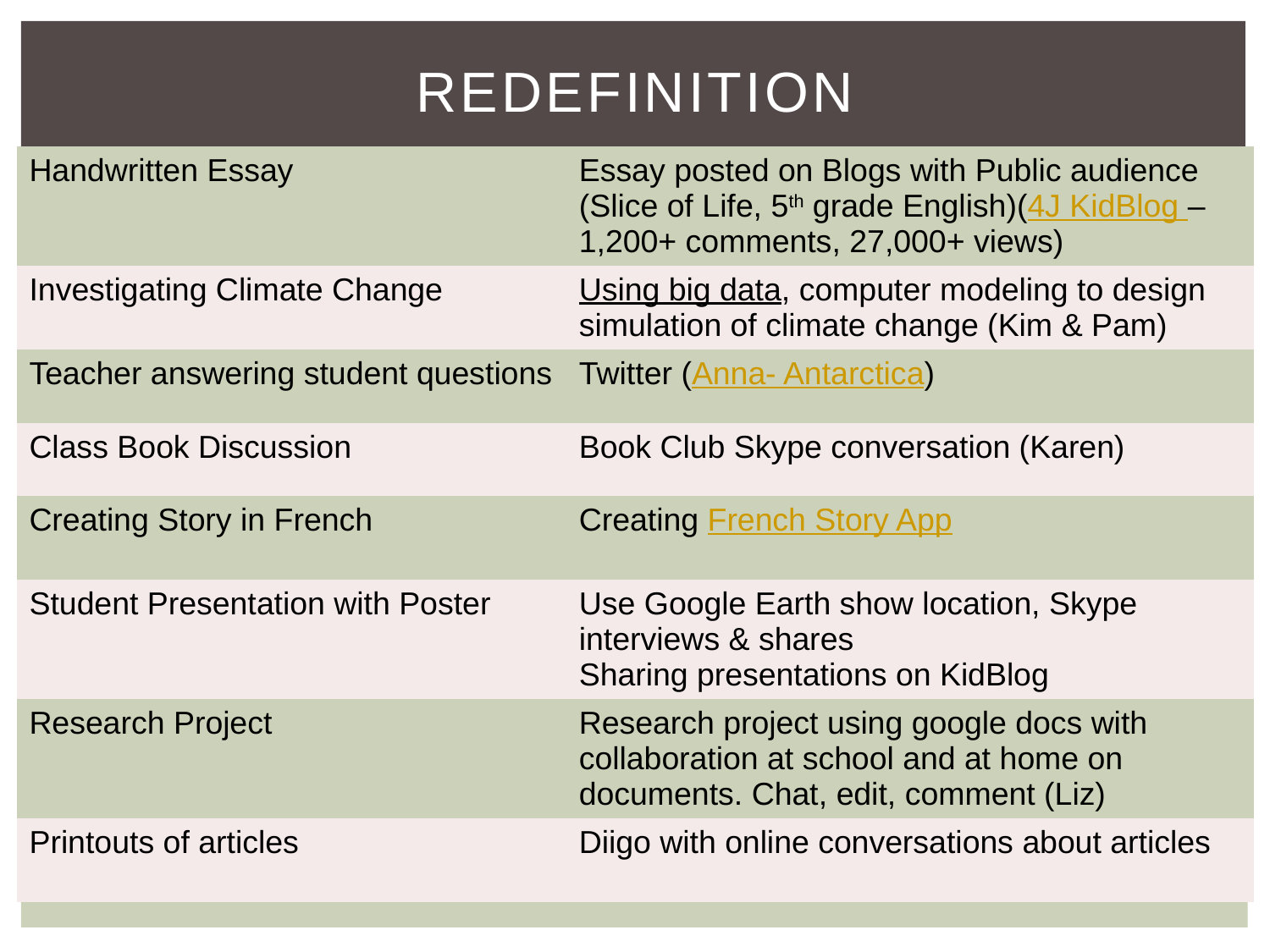

# Redefinition

| Handwritten Essay | Essay posted on Blogs with Public audience (Slice of Life, 5th grade English)(4J KidBlog –1,200+ comments, 27,000+ views) |
| --- | --- |
| Investigating Climate Change | Using big data, computer modeling to design simulation of climate change (Kim & Pam) |
| Teacher answering student questions | Twitter (Anna- Antarctica) |
| Class Book Discussion | Book Club Skype conversation (Karen) |
| Creating Story in French | Creating French Story App |
| Student Presentation with Poster | Use Google Earth show location, Skype interviews & shares Sharing presentations on KidBlog |
| Research Project | Research project using google docs with collaboration at school and at home on documents. Chat, edit, comment (Liz) |
| Printouts of articles | Diigo with online conversations about articles |